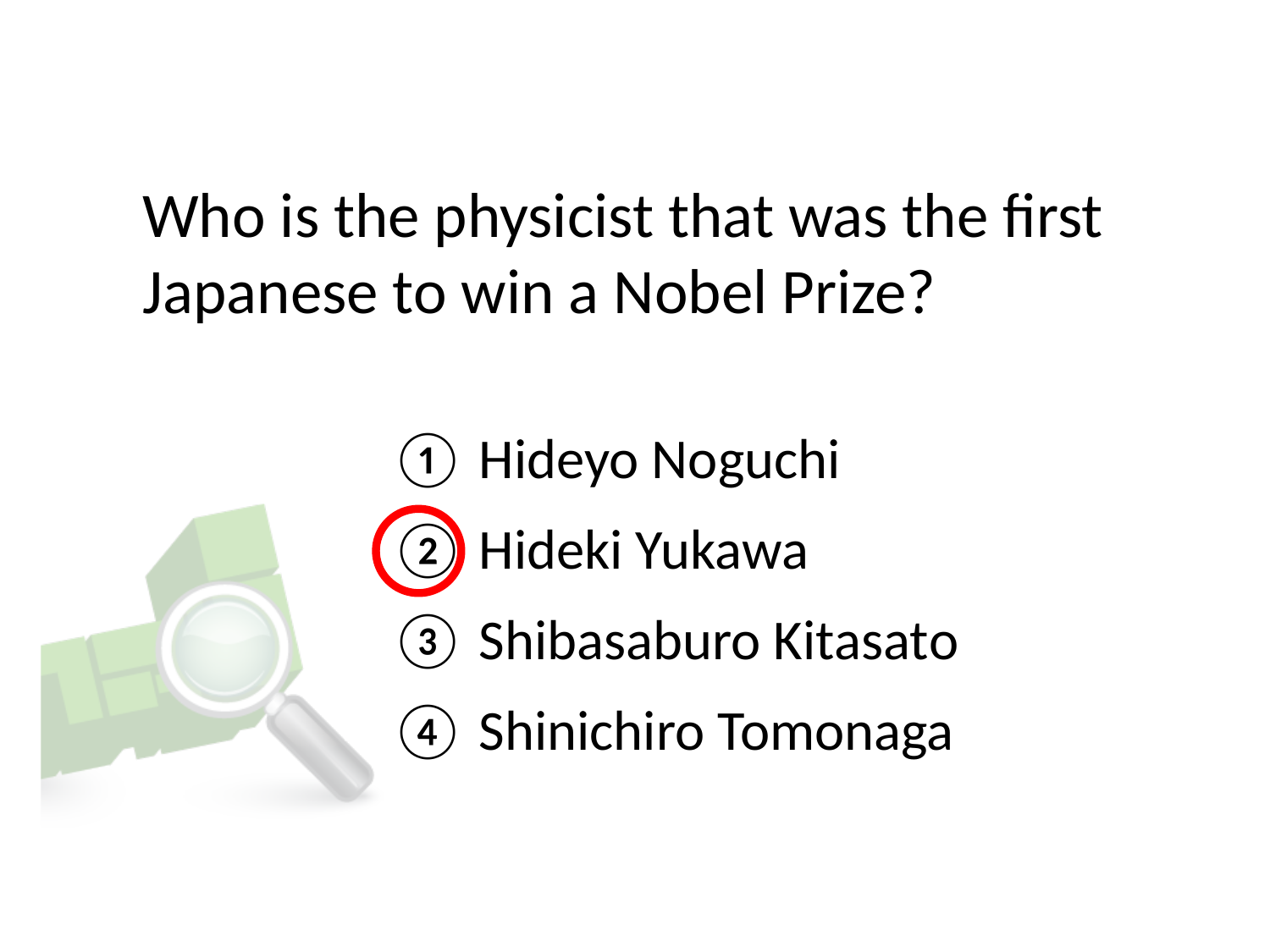

# Who is the physicist that was the first Japanese to win a Nobel Prize?
① Hideyo Noguchi
② Hideki Yukawa
③ Shibasaburo Kitasato
④ Shinichiro Tomonaga